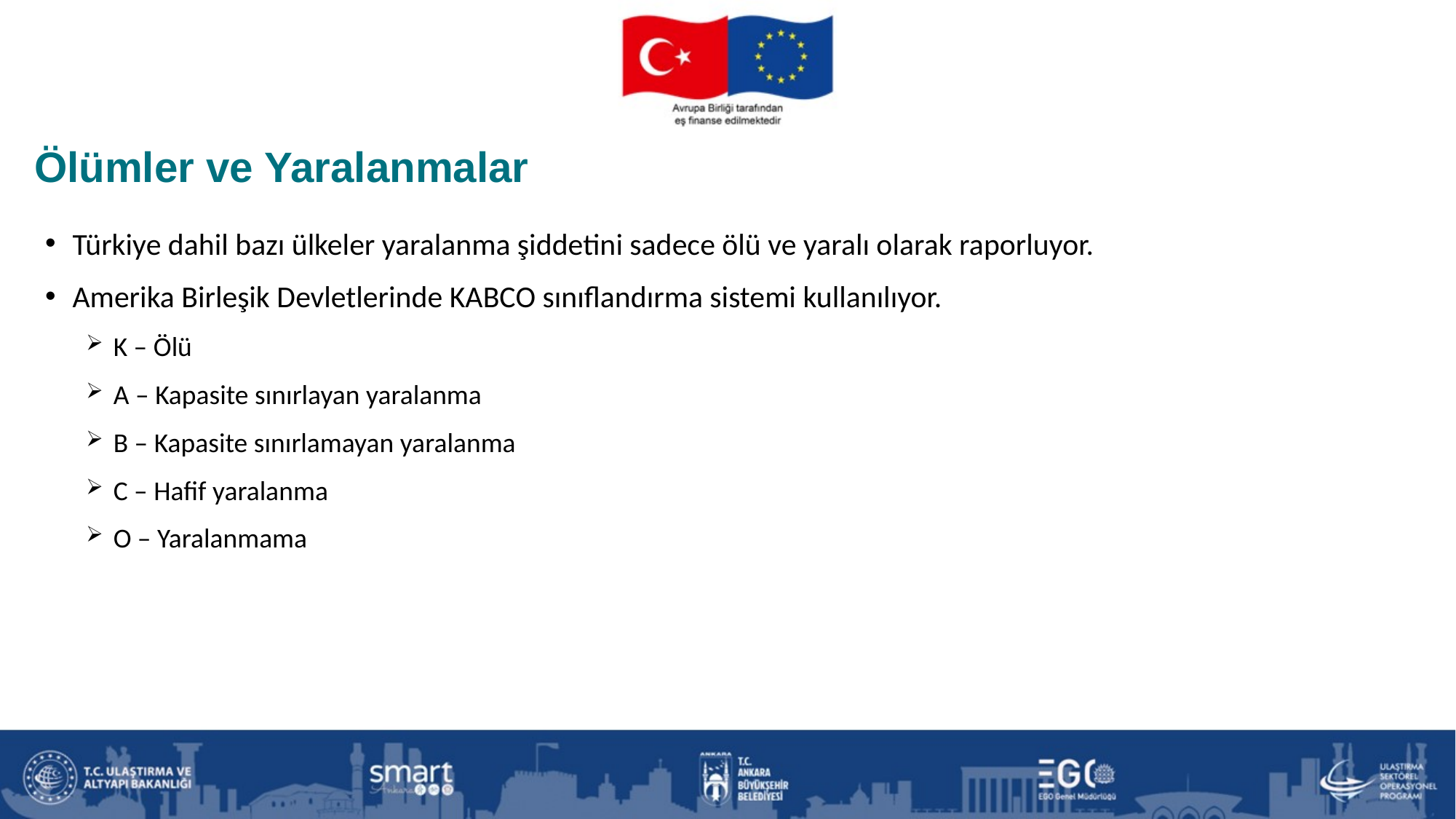

Ölümler ve Yaralanmalar

Türkiye dahil bazı ülkeler yaralanma şiddetini sadece ölü ve yaralı olarak raporluyor.
Amerika Birleşik Devletlerinde KABCO sınıflandırma sistemi kullanılıyor.
K – Ölü
A – Kapasite sınırlayan yaralanma
B – Kapasite sınırlamayan yaralanma
C – Hafif yaralanma
O – Yaralanmama